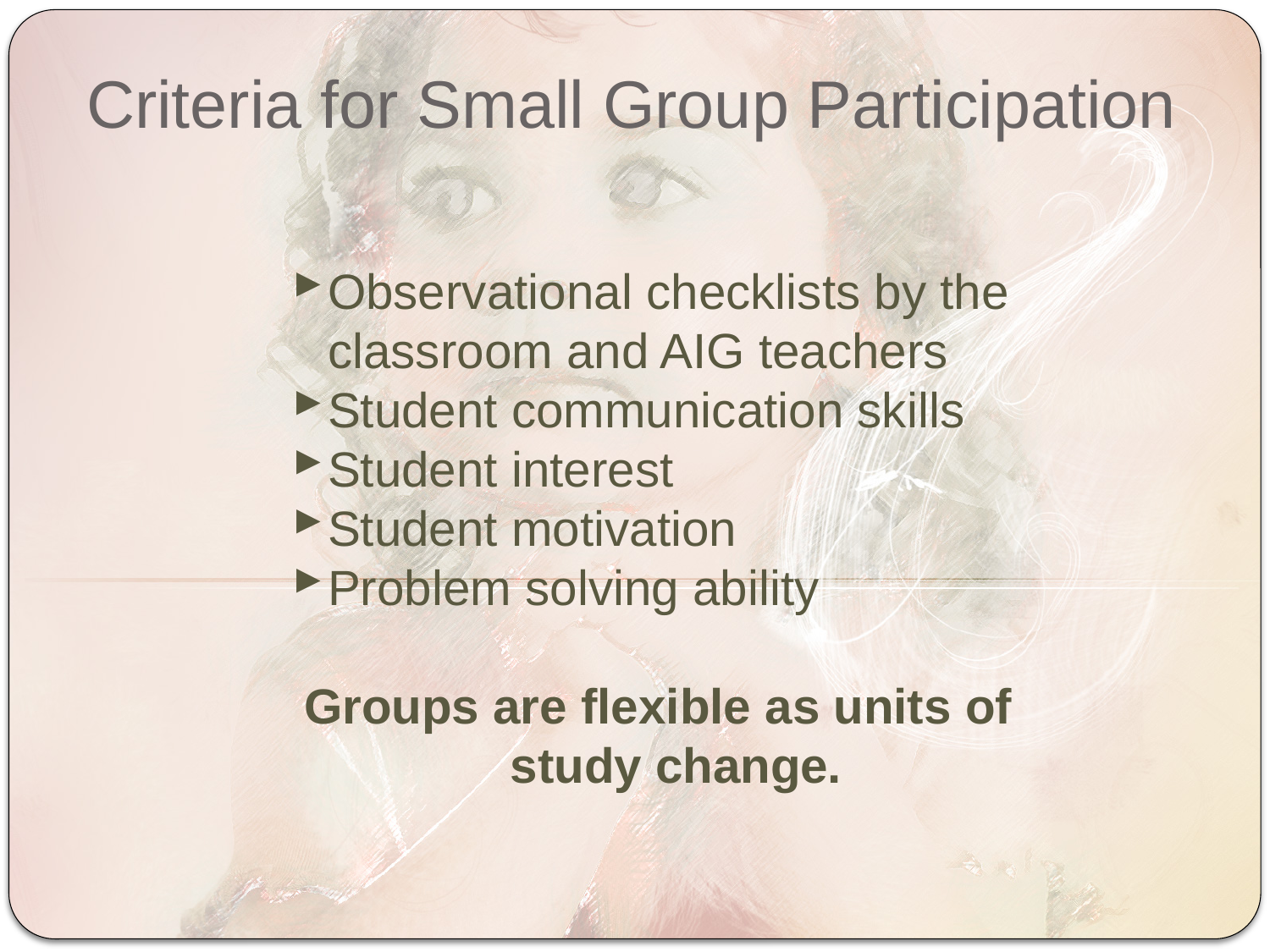

# Criteria for Small Group Participation
Observational checklists by the  classroom and AIG teachers
Student communication skills
Student interest
Student motivation
Problem solving ability

Groups are flexible as units of study change.